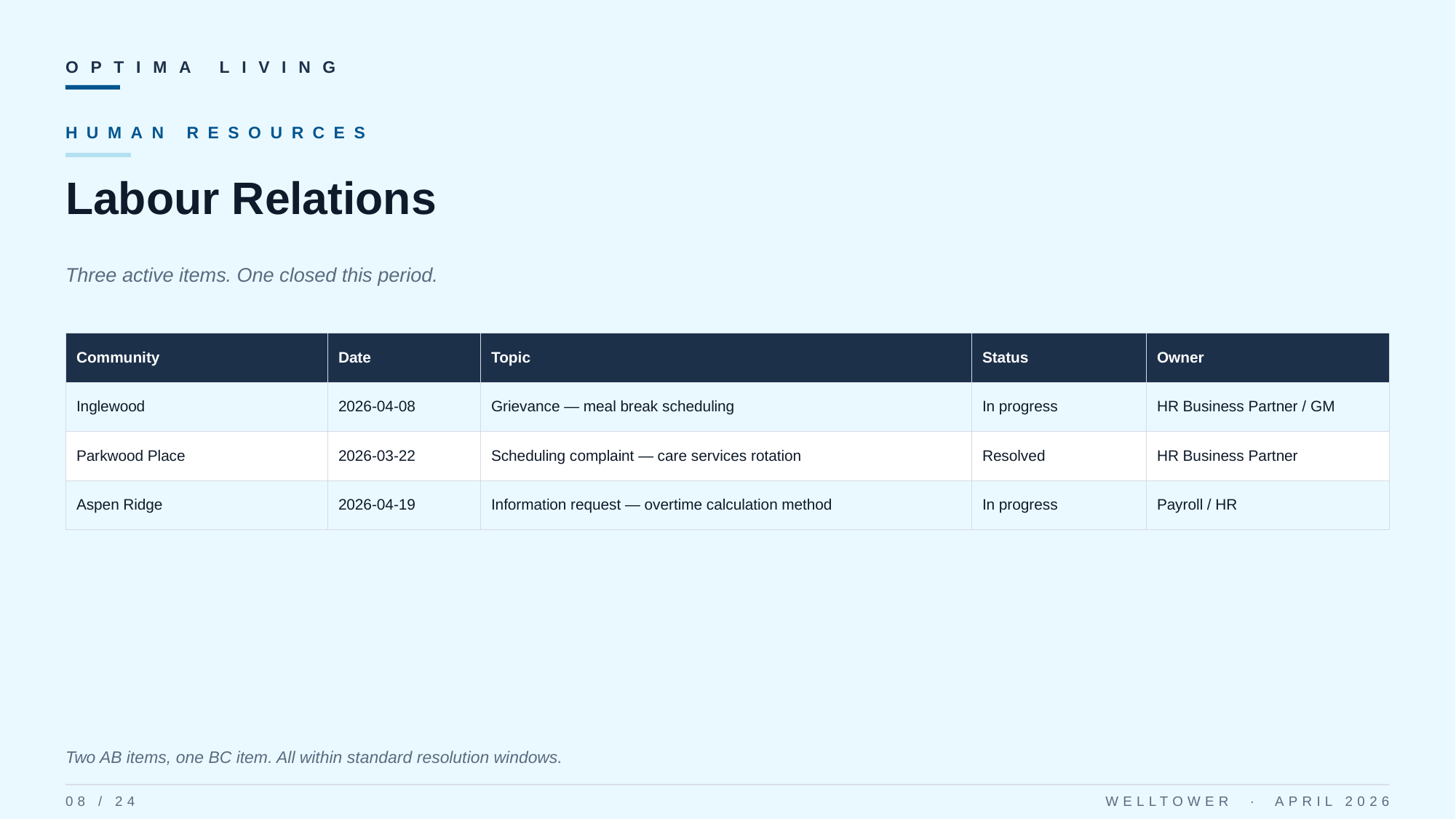

OPTIMA LIVING

HUMAN RESOURCES

Labour Relations
Three active items. One closed this period.
| Community | Date | Topic | Status | Owner |
| --- | --- | --- | --- | --- |
| Inglewood | 2026-04-08 | Grievance — meal break scheduling | In progress | HR Business Partner / GM |
| Parkwood Place | 2026-03-22 | Scheduling complaint — care services rotation | Resolved | HR Business Partner |
| Aspen Ridge | 2026-04-19 | Information request — overtime calculation method | In progress | Payroll / HR |
Two AB items, one BC item. All within standard resolution windows.

08 / 24
WELLTOWER  ·  APRIL 2026